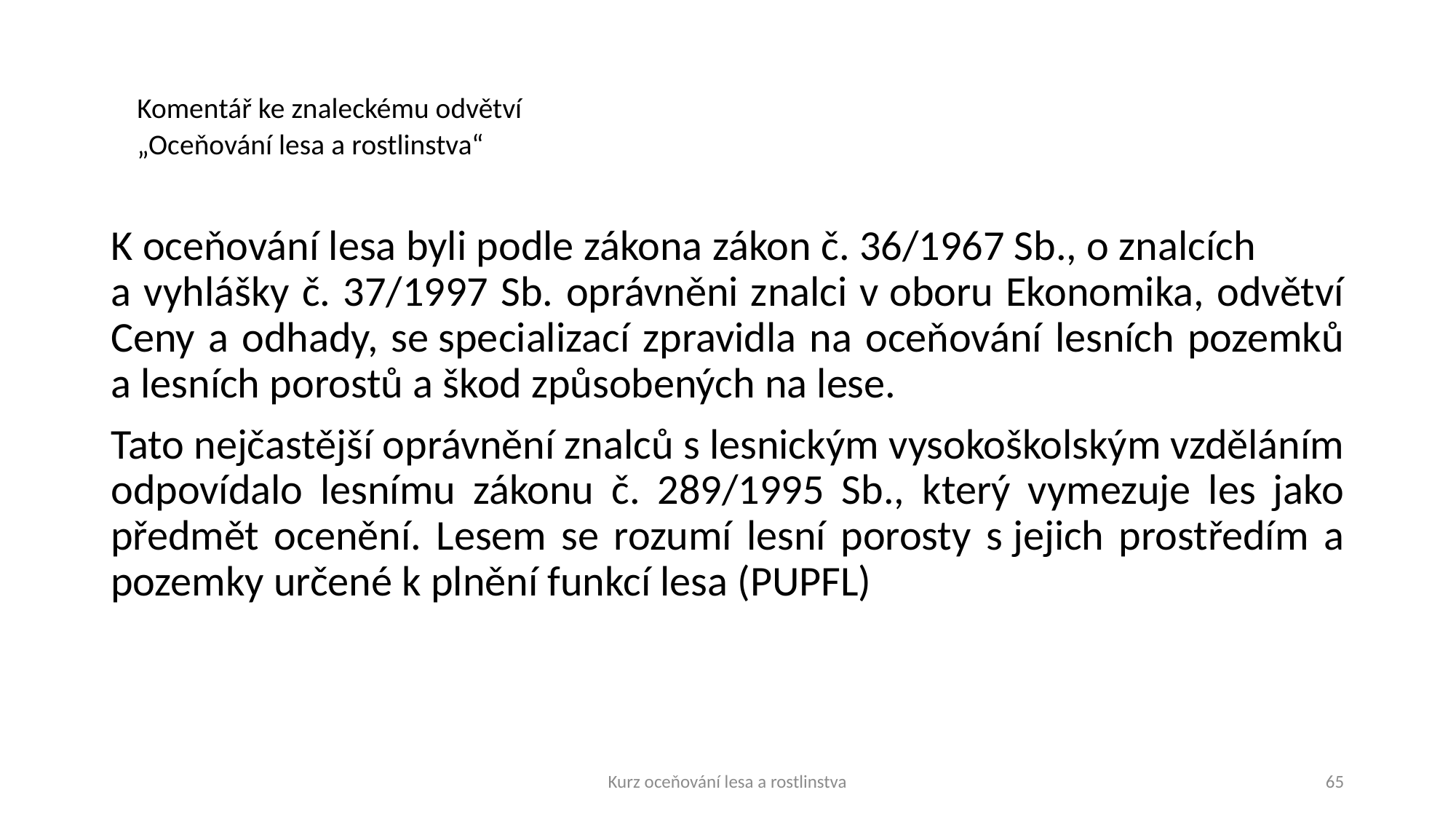

# Komentář ke znaleckému odvětví „Oceňování lesa a rostlinstva“
K oceňování lesa byli podle zákona zákon č. 36/1967 Sb., o znalcích          a vyhlášky č. 37/1997 Sb. oprávněni znalci v oboru Ekonomika, odvětví Ceny a odhady, se specializací zpravidla na oceňování lesních pozemků a lesních porostů a škod způsobených na lese.
Tato nejčastější oprávnění znalců s lesnickým vysokoškolským vzděláním odpovídalo lesnímu zákonu č. 289/1995 Sb., který vymezuje les jako předmět ocenění. Lesem se rozumí lesní porosty s jejich prostředím a pozemky určené k plnění funkcí lesa (PUPFL)
Kurz oceňování lesa a rostlinstva
65